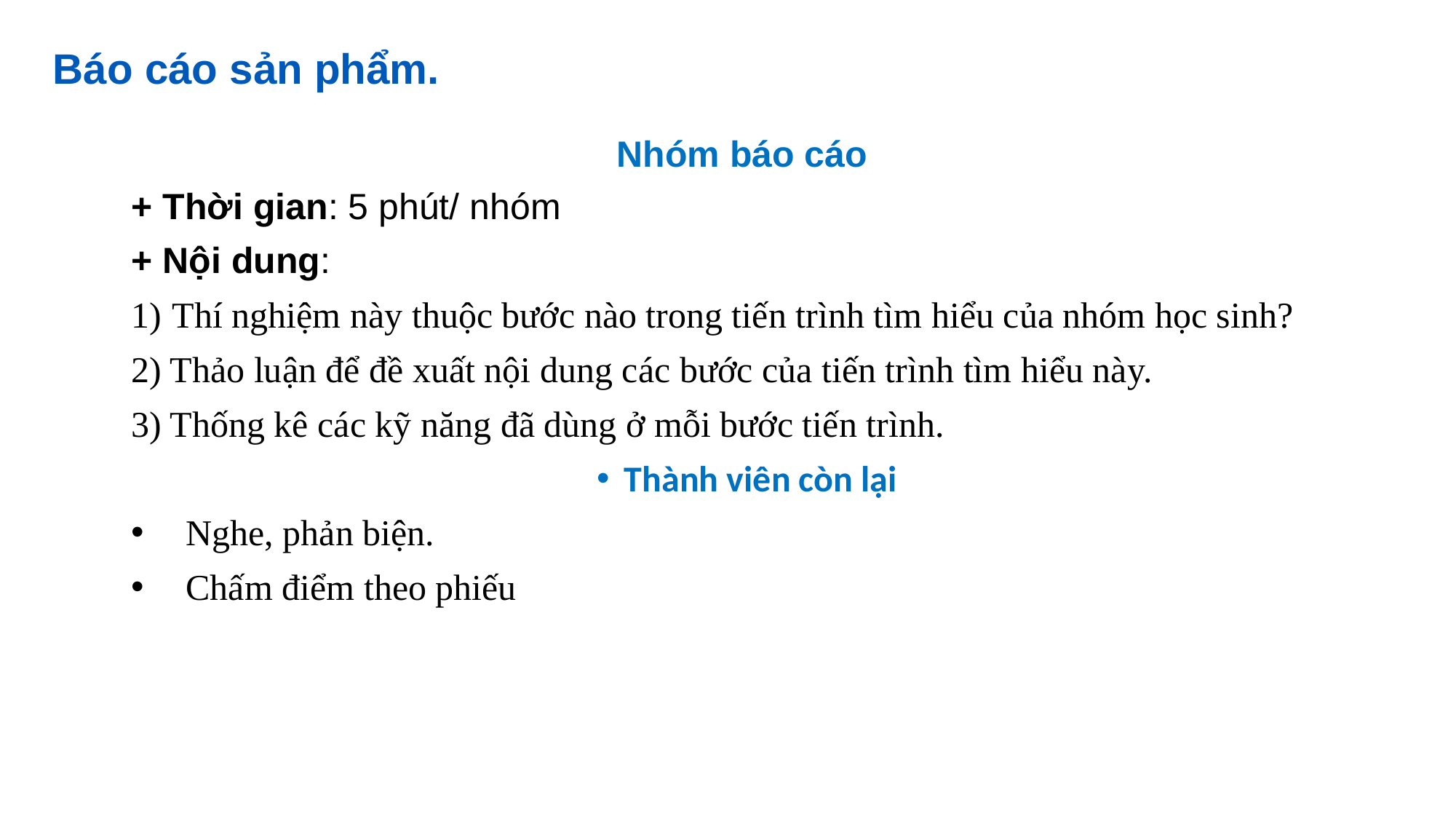

Báo cáo sản phẩm.
Nhóm báo cáo
+ Thời gian: 5 phút/ nhóm
+ Nội dung:
Thí nghiệm này thuộc bước nào trong tiến trình tìm hiểu của nhóm học sinh?
2) Thảo luận để đề xuất nội dung các bước của tiến trình tìm hiểu này.
3) Thống kê các kỹ năng đã dùng ở mỗi bước tiến trình.
Thành viên còn lại
Nghe, phản biện.
Chấm điểm theo phiếu